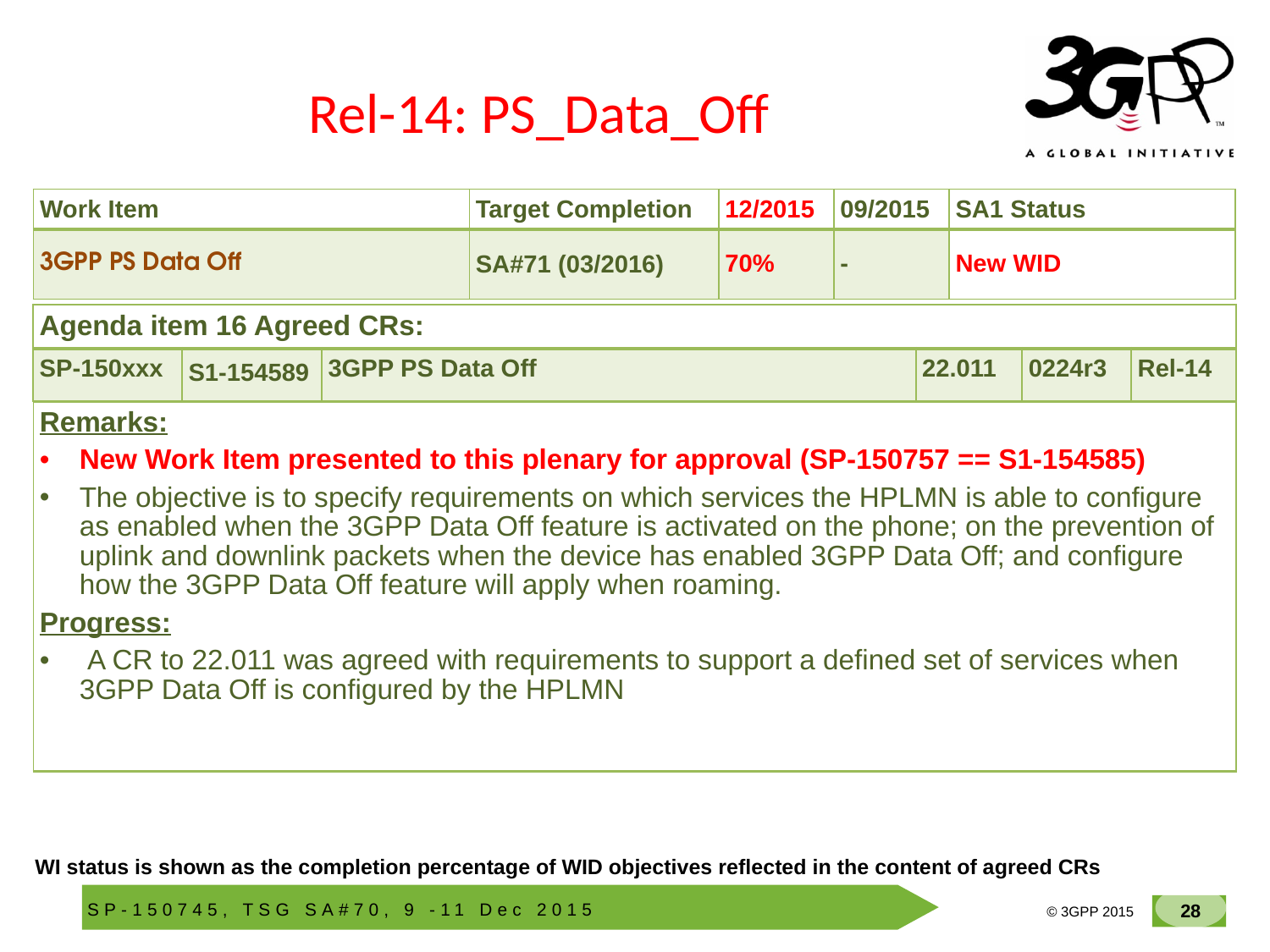

# Rel-14: PS_Data_Off
| Work Item | Target Completion | 12/2015 | 09/2015 | SA1 Status |
| --- | --- | --- | --- | --- |
| 3GPP PS Data Off | SA#71 (03/2016) | 70% | - | New WID |
| Agenda item 16 Agreed CRs: |  |  |  |  |  |
| --- | --- | --- | --- | --- | --- |
| SP-150xxx | S1-154589 | 3GPP PS Data Off | 22.011 | 0224r3 | Rel-14 |
| Remarks: New Work Item presented to this plenary for approval (SP-150757 == S1-154585) The objective is to specify requirements on which services the HPLMN is able to configure as enabled when the 3GPP Data Off feature is activated on the phone; on the prevention of uplink and downlink packets when the device has enabled 3GPP Data Off; and configure how the 3GPP Data Off feature will apply when roaming. Progress: A CR to 22.011 was agreed with requirements to support a defined set of services when 3GPP Data Off is configured by the HPLMN |
| --- |
WI status is shown as the completion percentage of WID objectives reflected in the content of agreed CRs